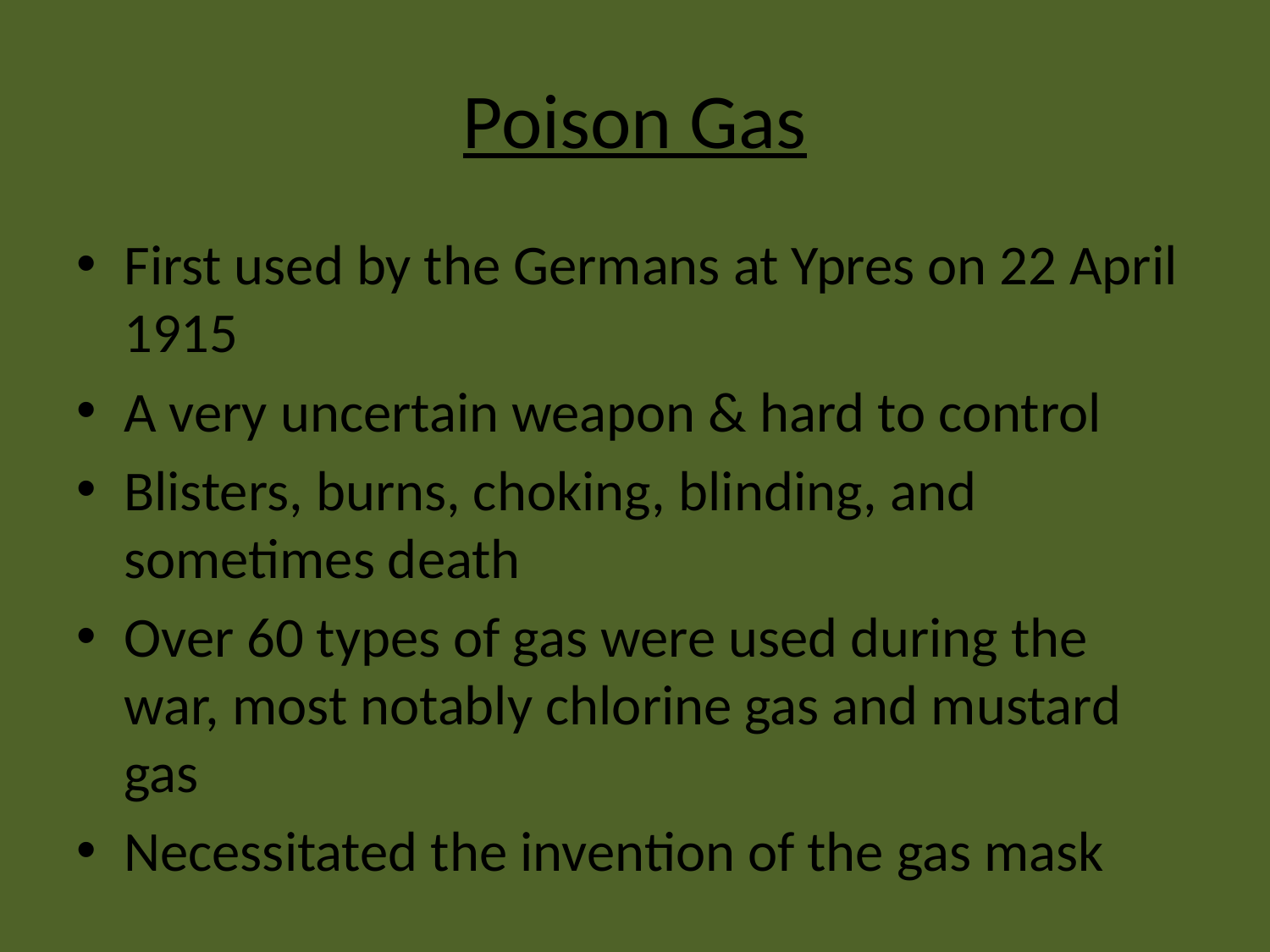

# Poison Gas
First used by the Germans at Ypres on 22 April 1915
A very uncertain weapon & hard to control
Blisters, burns, choking, blinding, and sometimes death
Over 60 types of gas were used during the war, most notably chlorine gas and mustard gas
Necessitated the invention of the gas mask